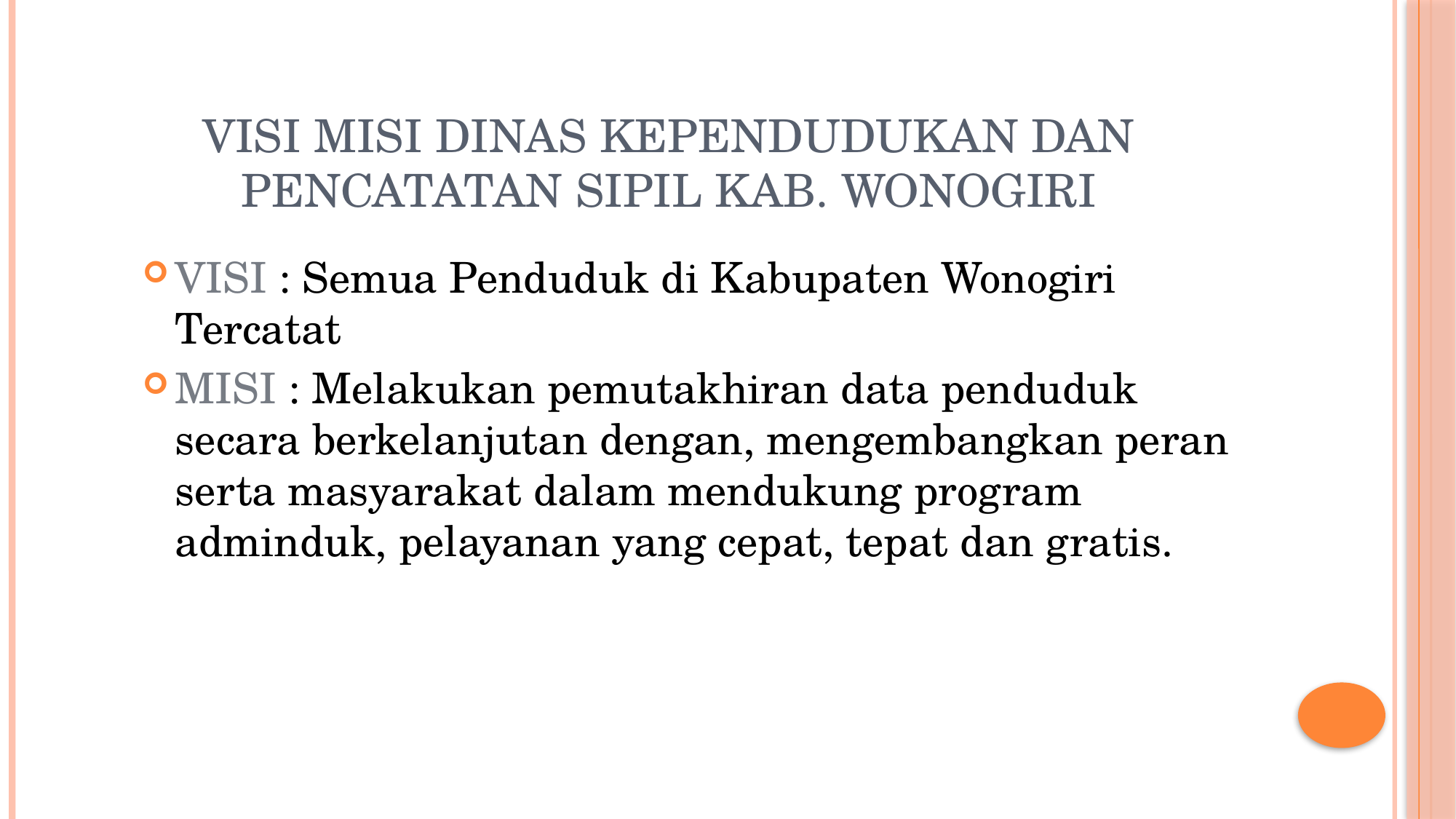

# VISI MISI DINAS KEPENDUDUKAN DAN PENCATATAN SIPIL KAB. WONOGIRI
VISI : Semua Penduduk di Kabupaten Wonogiri Tercatat
MISI : Melakukan pemutakhiran data penduduk secara berkelanjutan dengan, mengembangkan peran serta masyarakat dalam mendukung program adminduk, pelayanan yang cepat, tepat dan gratis.